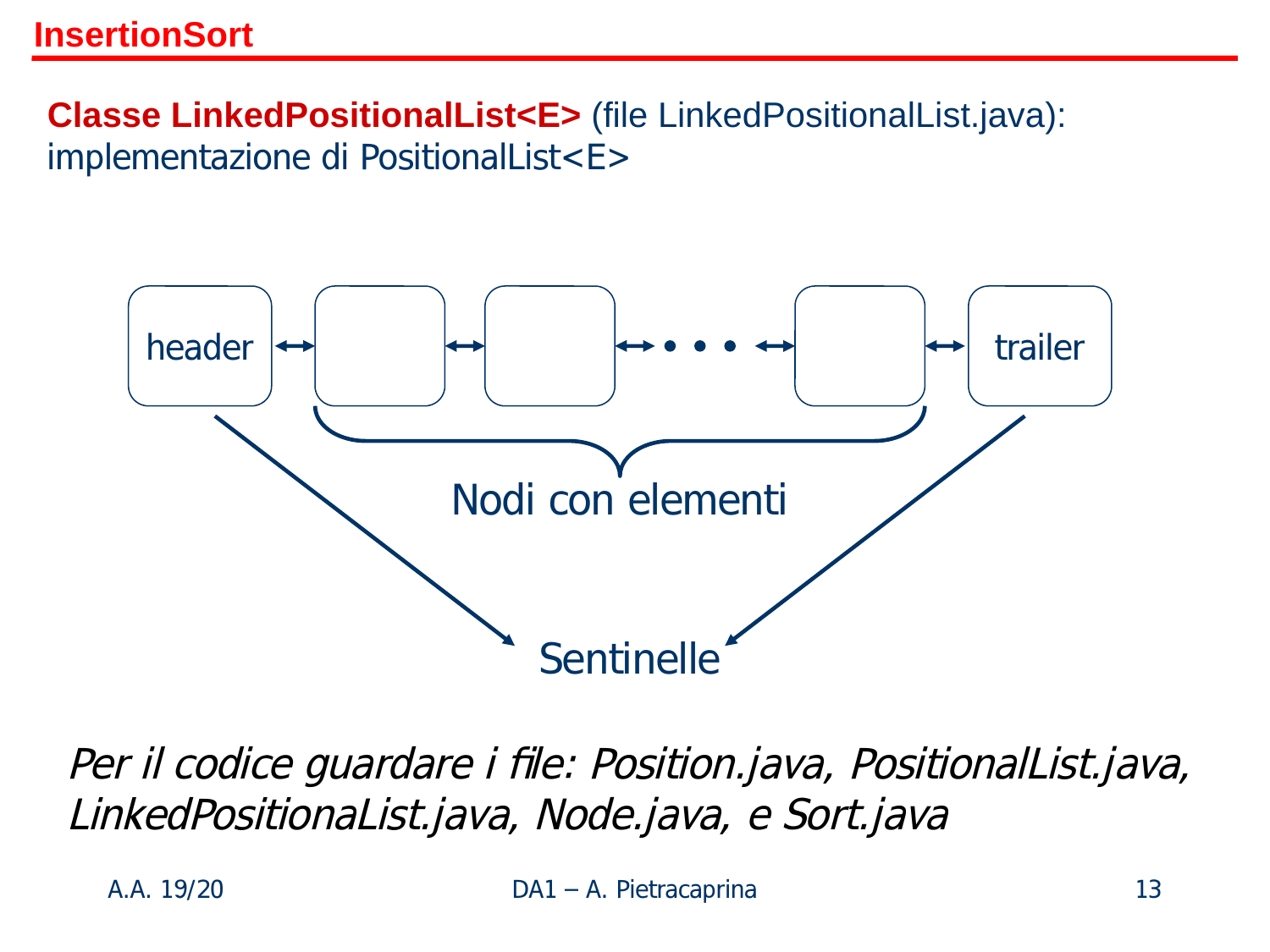

InsertionSort

Classe LinkedPositionalList<E> (file LinkedPositionalList.java): implementazione di PositionalList<E>

header

trailer

Nodi con elementi

Sentinelle
Per il codice guardare i file: Position.java, PositionalList.java, LinkedPositionaList.java, Node.java, e Sort.java
A.A. 19/20
DA1 – A. Pietracaprina
13